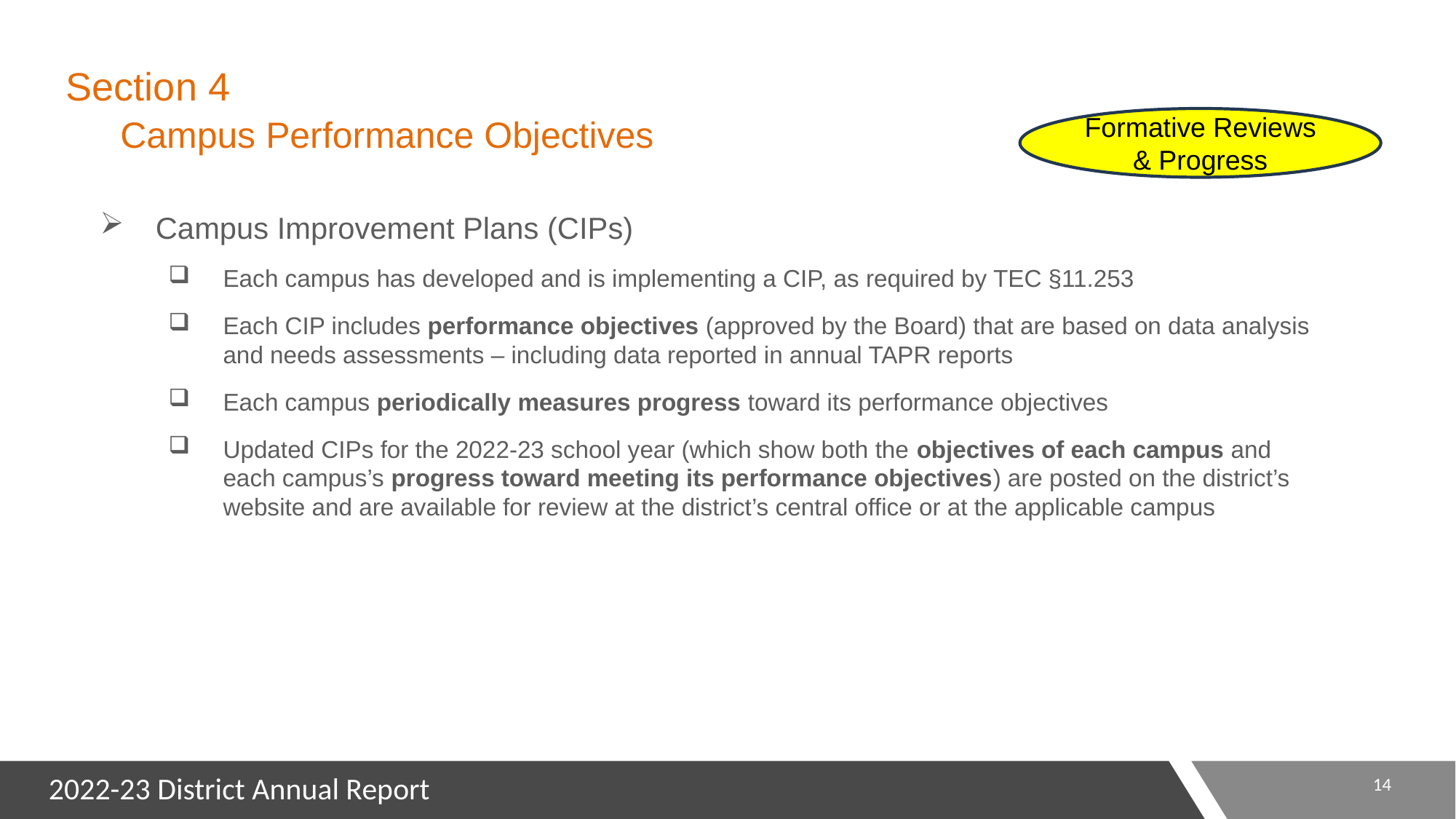

# Section 4 Campus Performance Objectives
Formative Reviews & Progress
Campus Improvement Plans (CIPs)
Each campus has developed and is implementing a CIP, as required by TEC §11.253
Each CIP includes performance objectives (approved by the Board) that are based on data analysis and needs assessments – including data reported in annual TAPR reports
Each campus periodically measures progress toward its performance objectives
Updated CIPs for the 2022-23 school year (which show both the objectives of each campus and each campus’s progress toward meeting its performance objectives) are posted on the district’s website and are available for review at the district’s central office or at the applicable campus
14